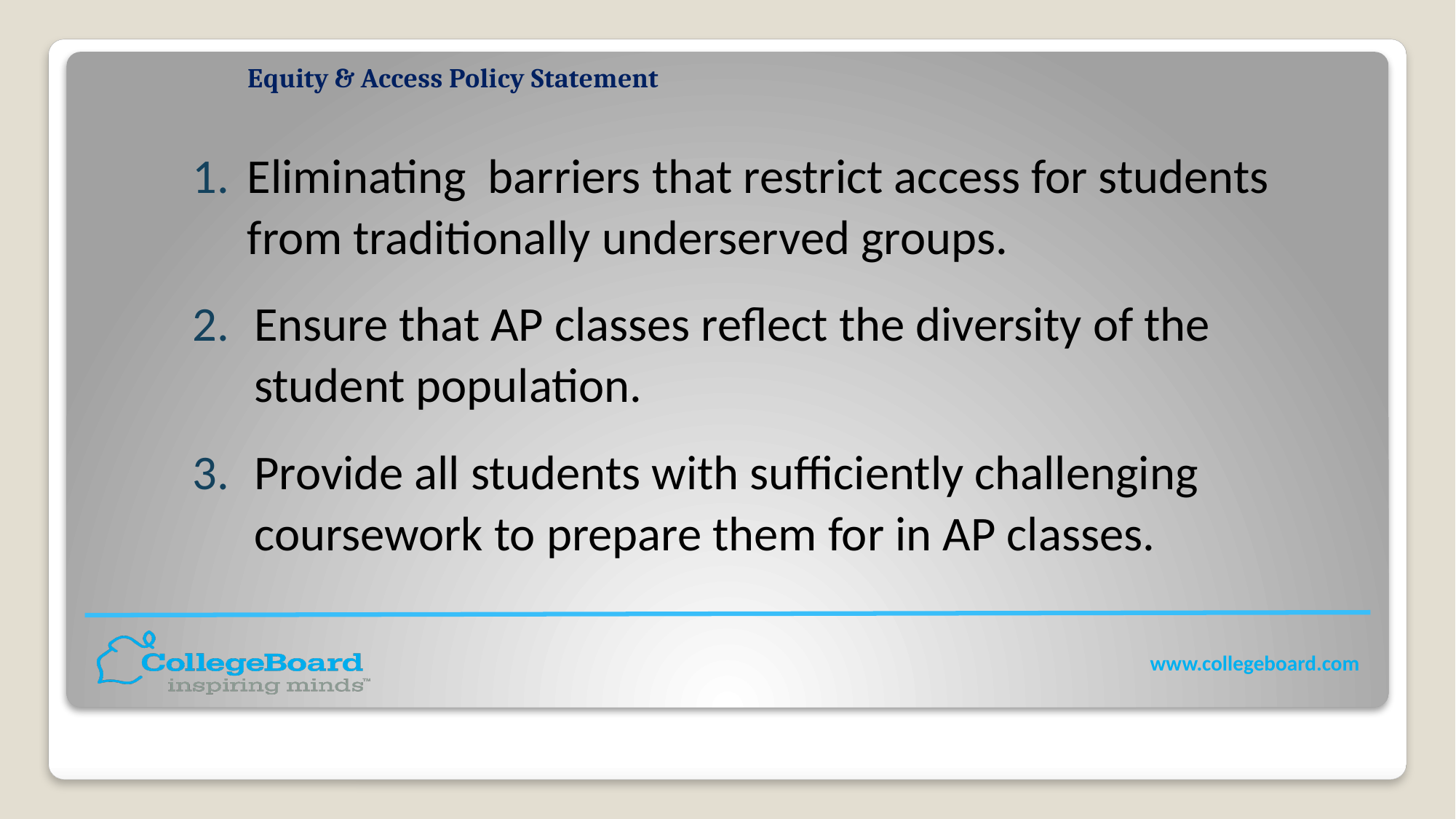

# Equity & Access Policy Statement
Eliminating  barriers that restrict access for students from traditionally underserved groups.

Ensure that AP classes reflect the diversity of the student population.

Provide all students with sufficiently challenging coursework to prepare them for in AP classes.